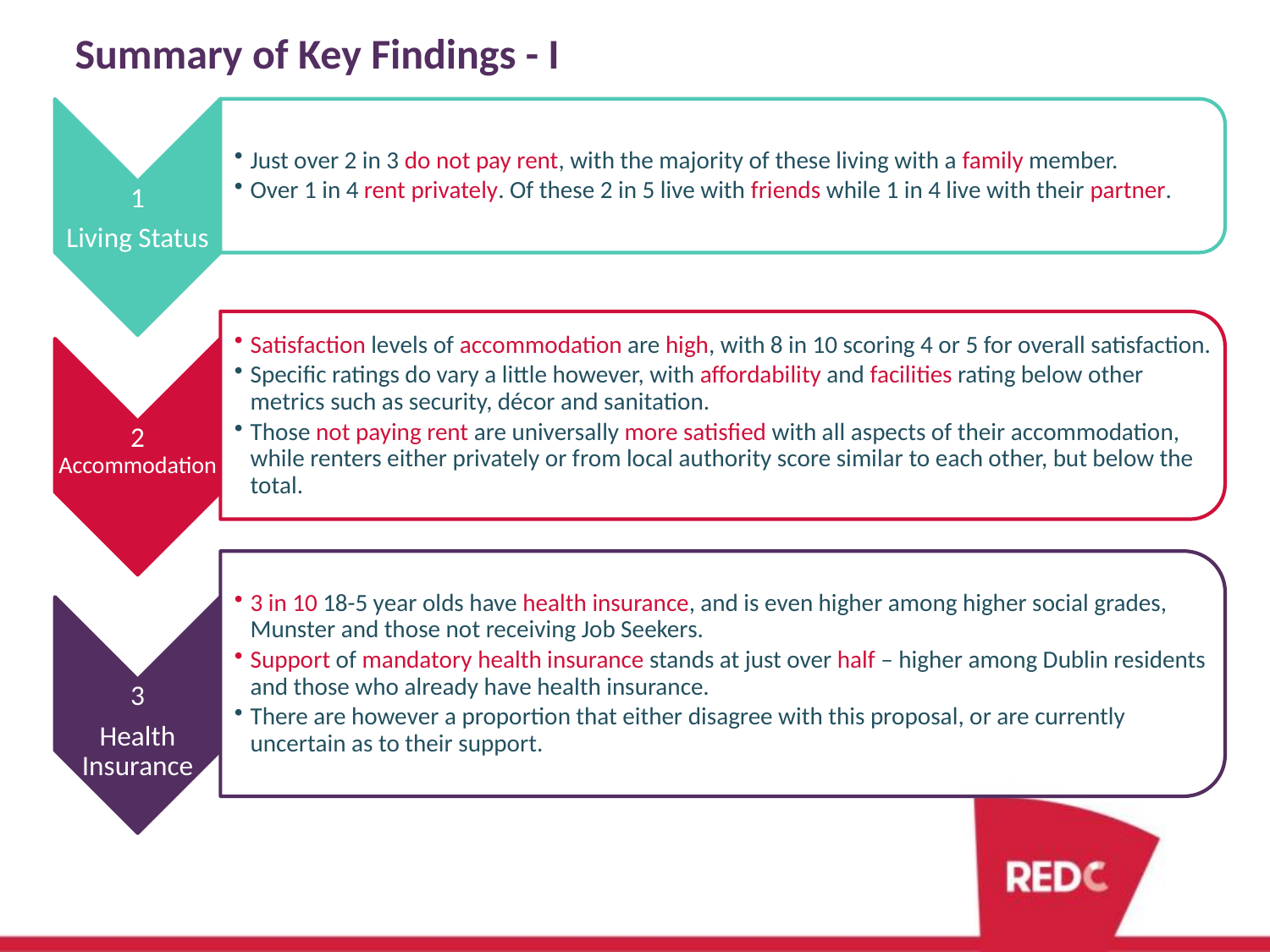

# Summary of Key Findings - I
1
Living Status
Just over 2 in 3 do not pay rent, with the majority of these living with a family member.
Over 1 in 4 rent privately. Of these 2 in 5 live with friends while 1 in 4 live with their partner.
2 Accommodation
Satisfaction levels of accommodation are high, with 8 in 10 scoring 4 or 5 for overall satisfaction.
Specific ratings do vary a little however, with affordability and facilities rating below other metrics such as security, décor and sanitation.
Those not paying rent are universally more satisfied with all aspects of their accommodation, while renters either privately or from local authority score similar to each other, but below the total.
3
Health Insurance
3 in 10 18-5 year olds have health insurance, and is even higher among higher social grades, Munster and those not receiving Job Seekers.
Support of mandatory health insurance stands at just over half – higher among Dublin residents and those who already have health insurance.
There are however a proportion that either disagree with this proposal, or are currently uncertain as to their support.